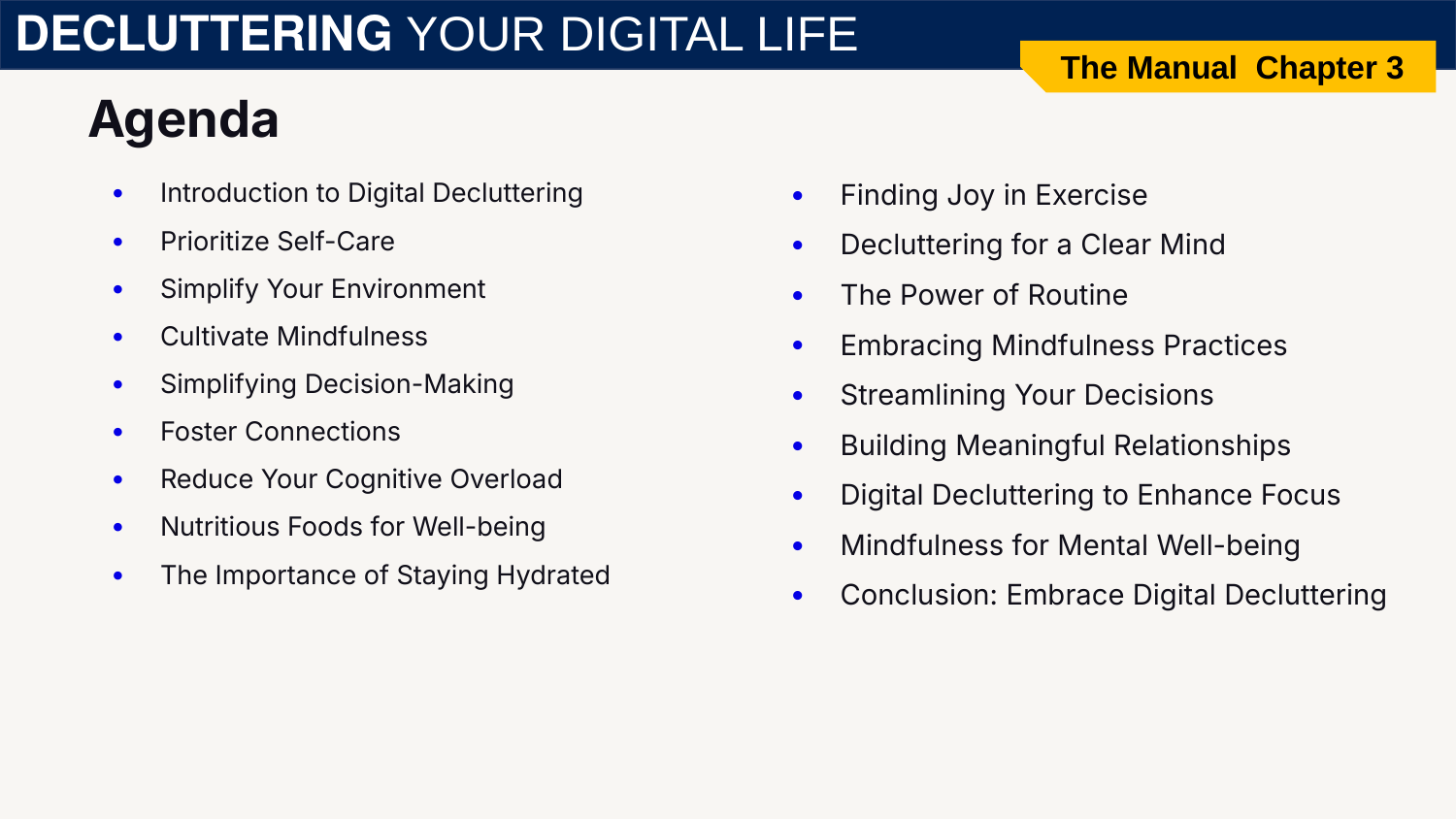

DECLUTTERING YOUR DIGITAL LIFE
The Manual  Chapter 3

# Agenda
Finding Joy in Exercise
Decluttering for a Clear Mind
The Power of Routine
Embracing Mindfulness Practices
Streamlining Your Decisions
Building Meaningful Relationships
Digital Decluttering to Enhance Focus
Mindfulness for Mental Well-being
Conclusion: Embrace Digital Decluttering
Introduction to Digital Decluttering
Prioritize Self-Care
Simplify Your Environment
Cultivate Mindfulness
Simplifying Decision-Making
Foster Connections
Reduce Your Cognitive Overload
Nutritious Foods for Well-being
The Importance of Staying Hydrated